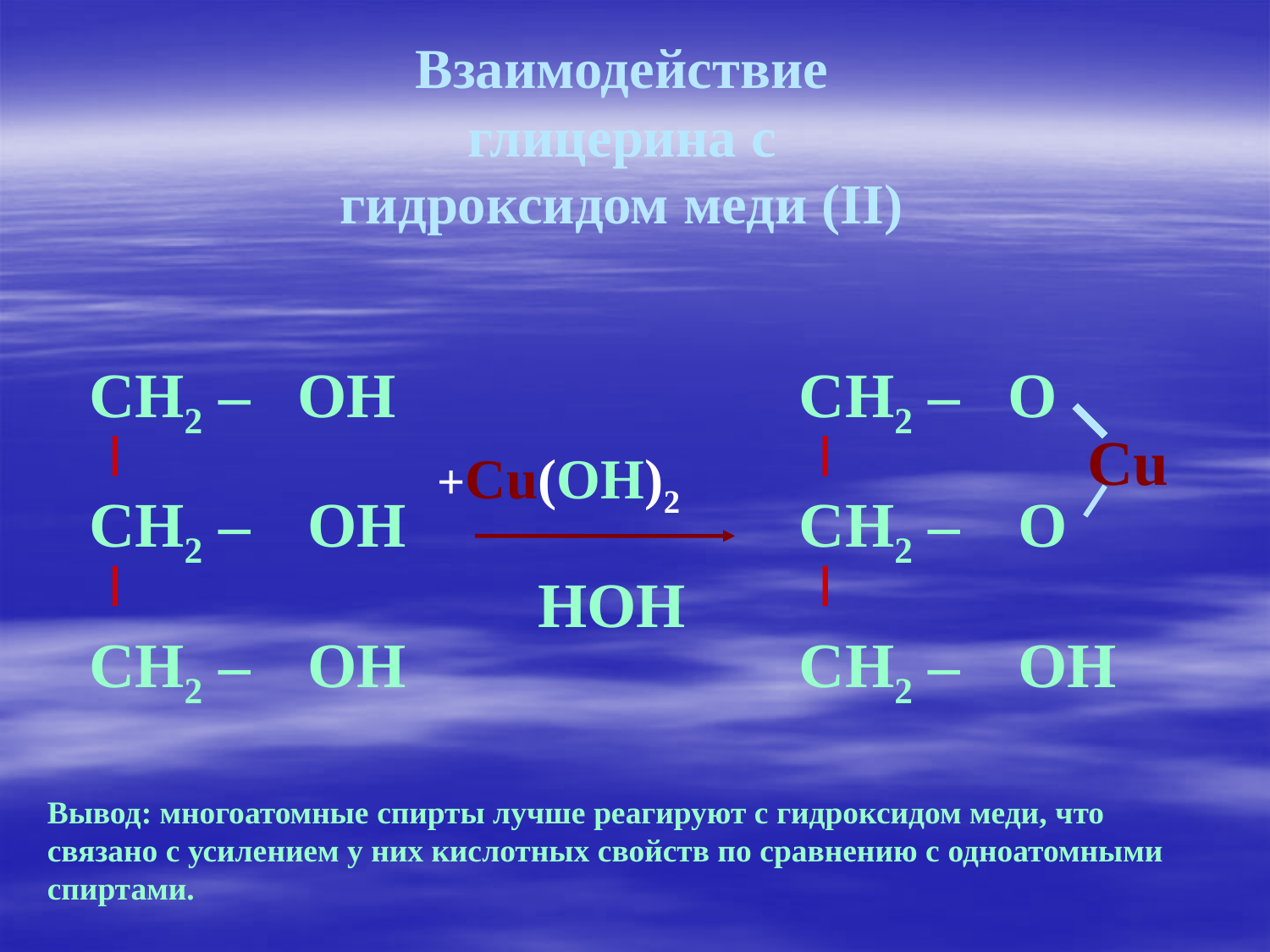

Взаимодействие глицерина с гидроксидом меди (II)

СН2 –
ОН

СН2 –
ОН

СН2 –
ОН
СН2 –
О

Cu

+Cu(OH)2
СН2 –
О

НOH

СН2 –
ОН
Вывод: многоатомные спирты лучше реагируют с гидроксидом меди, что связано с усилением у них кислотных свойств по сравнению с одноатомными спиртами.